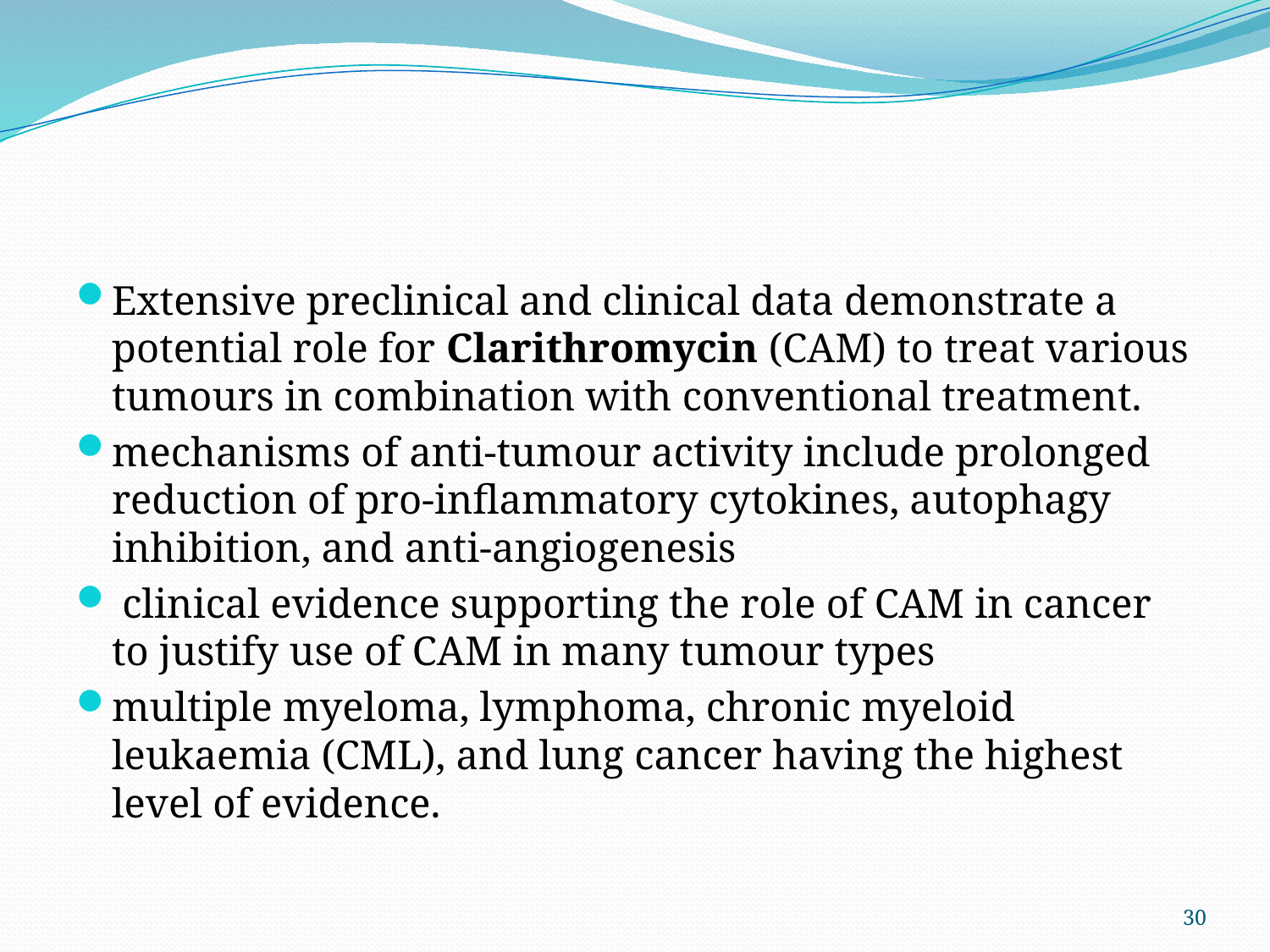

#
Extensive preclinical and clinical data demonstrate a potential role for Clarithromycin (CAM) to treat various tumours in combination with conventional treatment.
mechanisms of anti-tumour activity include prolonged reduction of pro-inflammatory cytokines, autophagy inhibition, and anti-angiogenesis
 clinical evidence supporting the role of CAM in cancer to justify use of CAM in many tumour types
multiple myeloma, lymphoma, chronic myeloid leukaemia (CML), and lung cancer having the highest level of evidence.

30